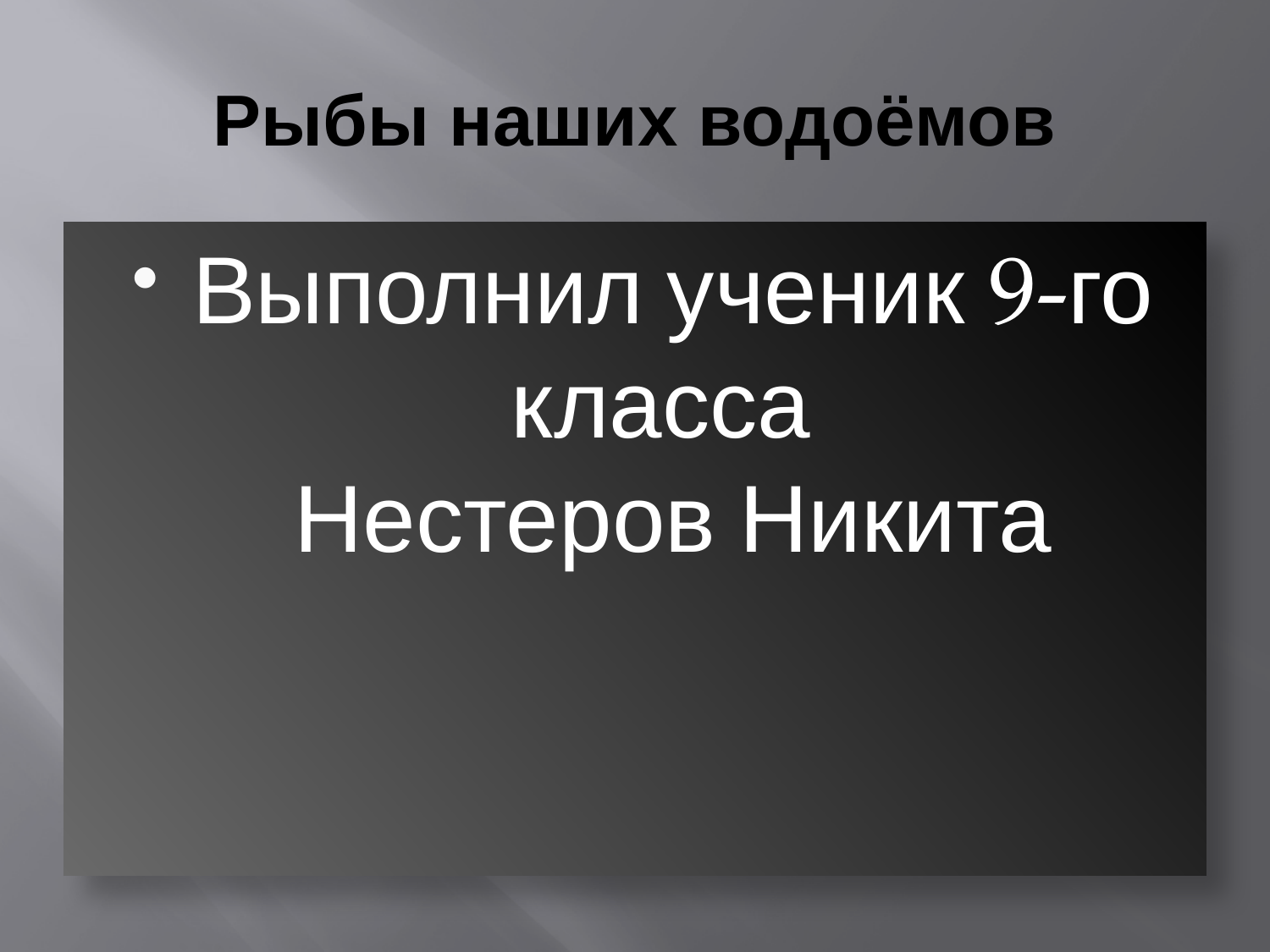

# Рыбы наших водоёмов
Выполнил ученик 9-го класса
Нестеров Никита